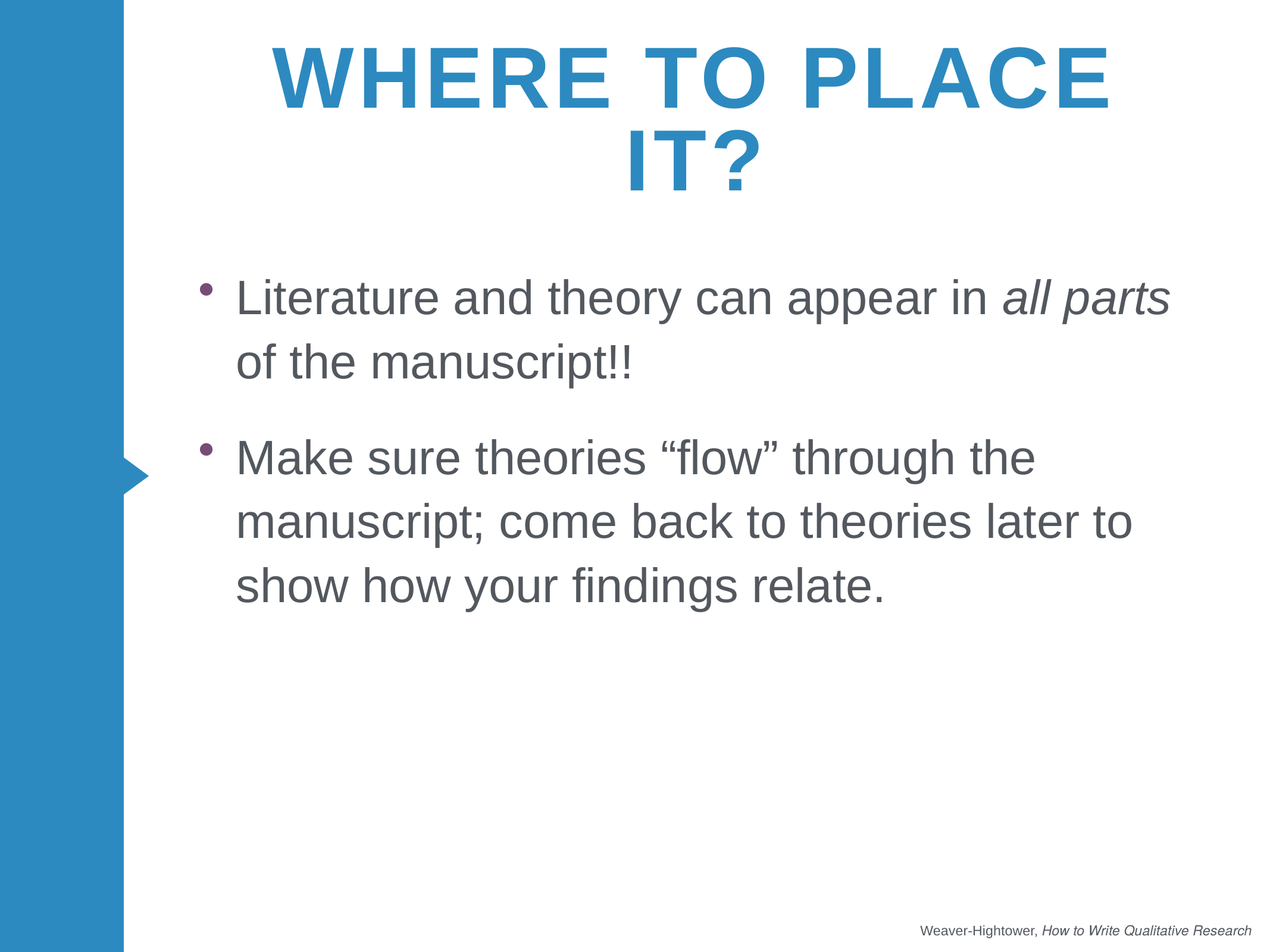

# where to place it?
Literature and theory can appear in all parts of the manuscript!!
Make sure theories “flow” through the manuscript; come back to theories later to show how your findings relate.